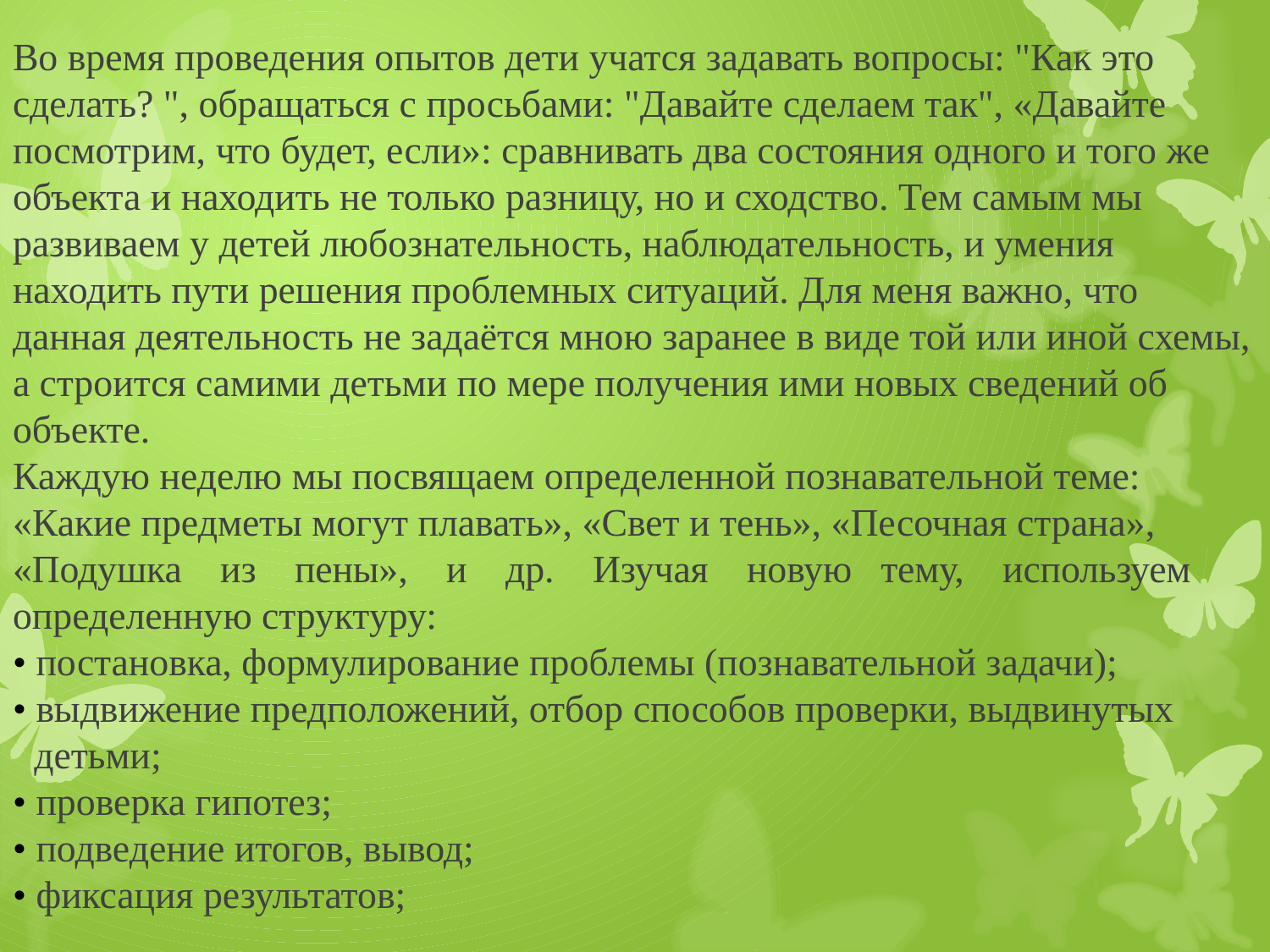

# Во время проведения опытов дети учатся задавать вопросы: "Как это сделать? ", обращаться с просьбами: "Давайте сделаем так", «Давайте посмотрим, что будет, если»: сравнивать два состояния одного и того же объекта и находить не только разницу, но и сходство. Тем самым мы развиваем у детей любознательность, наблюдательность, и умения находить пути решения проблемных ситуаций. Для меня важно, что данная деятельность не задаётся мною заранее в виде той или иной схемы, а строится самими детьми по мере получения ими новых сведений об объекте. Каждую неделю мы посвящаем определенной познавательной теме: «Какие предметы могут плавать», «Свет и тень», «Песочная страна», «Подушка    из    пены»,    и    др.    Изучая    новую   тему,    используем определенную структуру: • постановка, формулирование проблемы (познавательной задачи); • выдвижение предположений, отбор способов проверки, выдвинутых детьми; • проверка гипотез; • подведение итогов, вывод; • фиксация результатов;